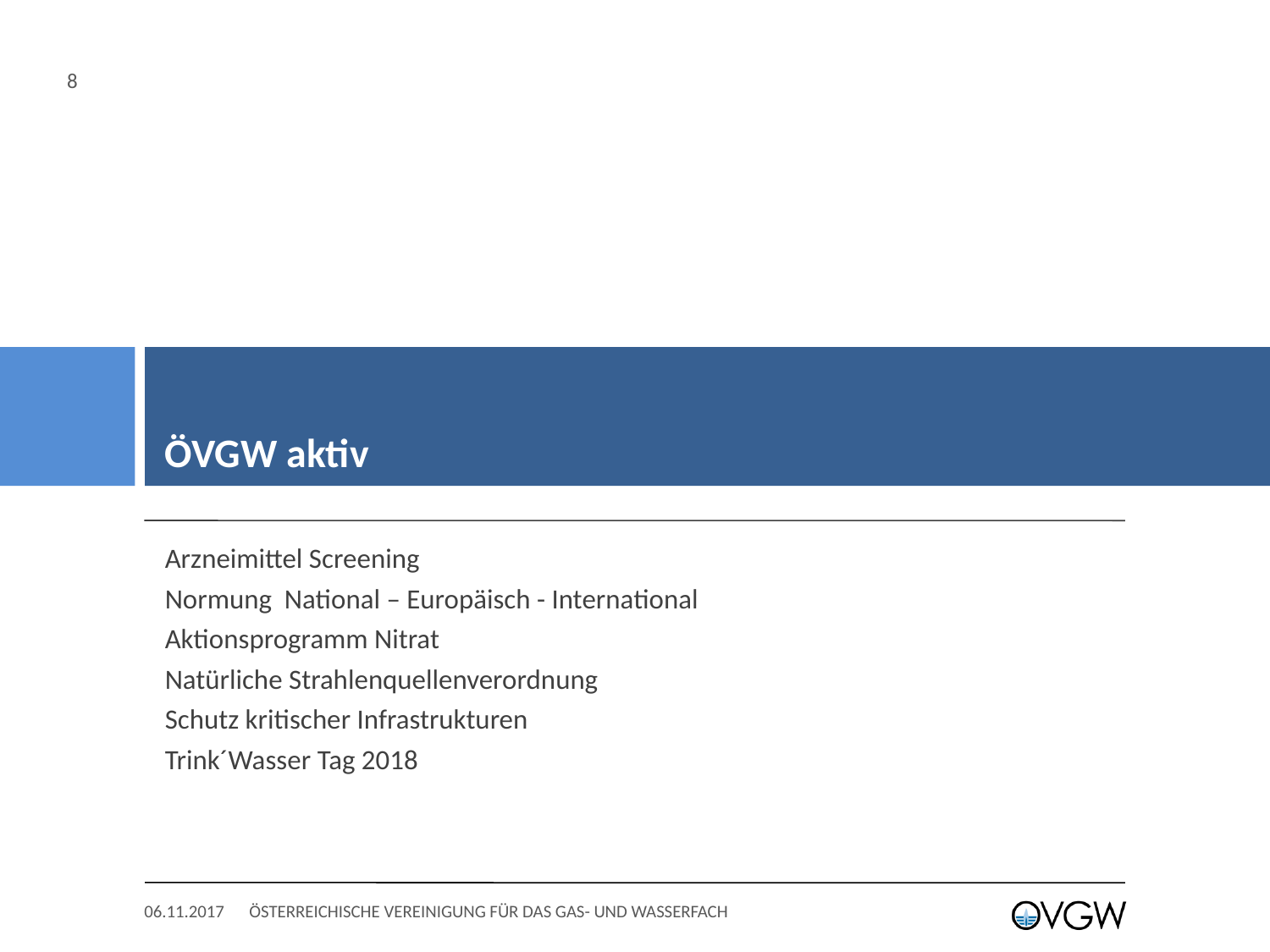

8
# ÖVGW aktiv
Arzneimittel Screening
Normung  National – Europäisch - International
Aktionsprogramm Nitrat
Natürliche Strahlenquellenverordnung
Schutz kritischer Infrastrukturen
Trink´Wasser Tag 2018

06.11.2017
ÖSTERREICHISCHE VEREINIGUNG FÜR DAS GAS- UND WASSERFACH